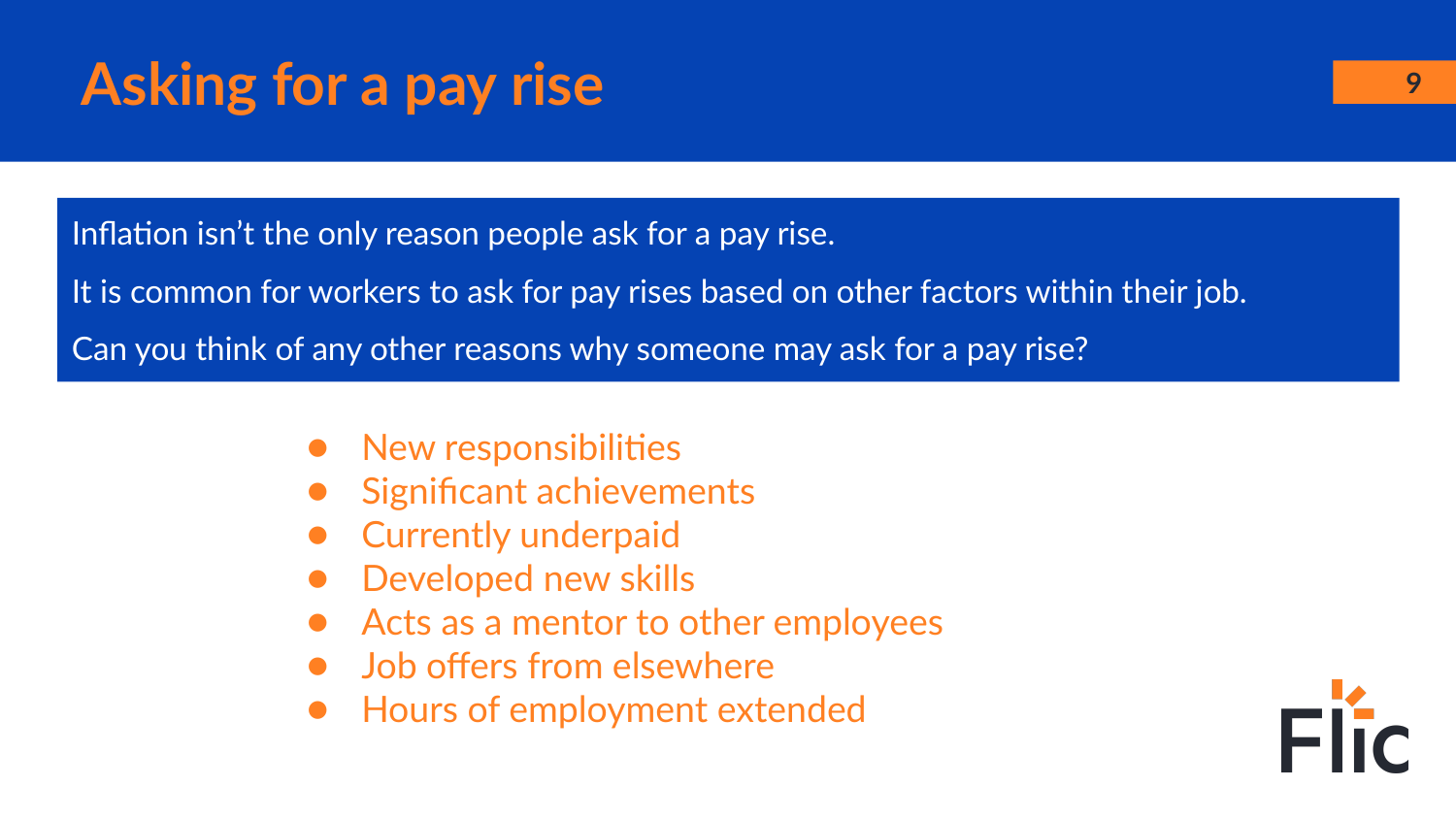

Asking for a pay rise
9
Inflation isn’t the only reason people ask for a pay rise.

It is common for workers to ask for pay rises based on other factors within their job.

Can you think of any other reasons why someone may ask for a pay rise?
New responsibilities
Significant achievements
Currently underpaid
Developed new skills
Acts as a mentor to other employees
Job offers from elsewhere
Hours of employment extended